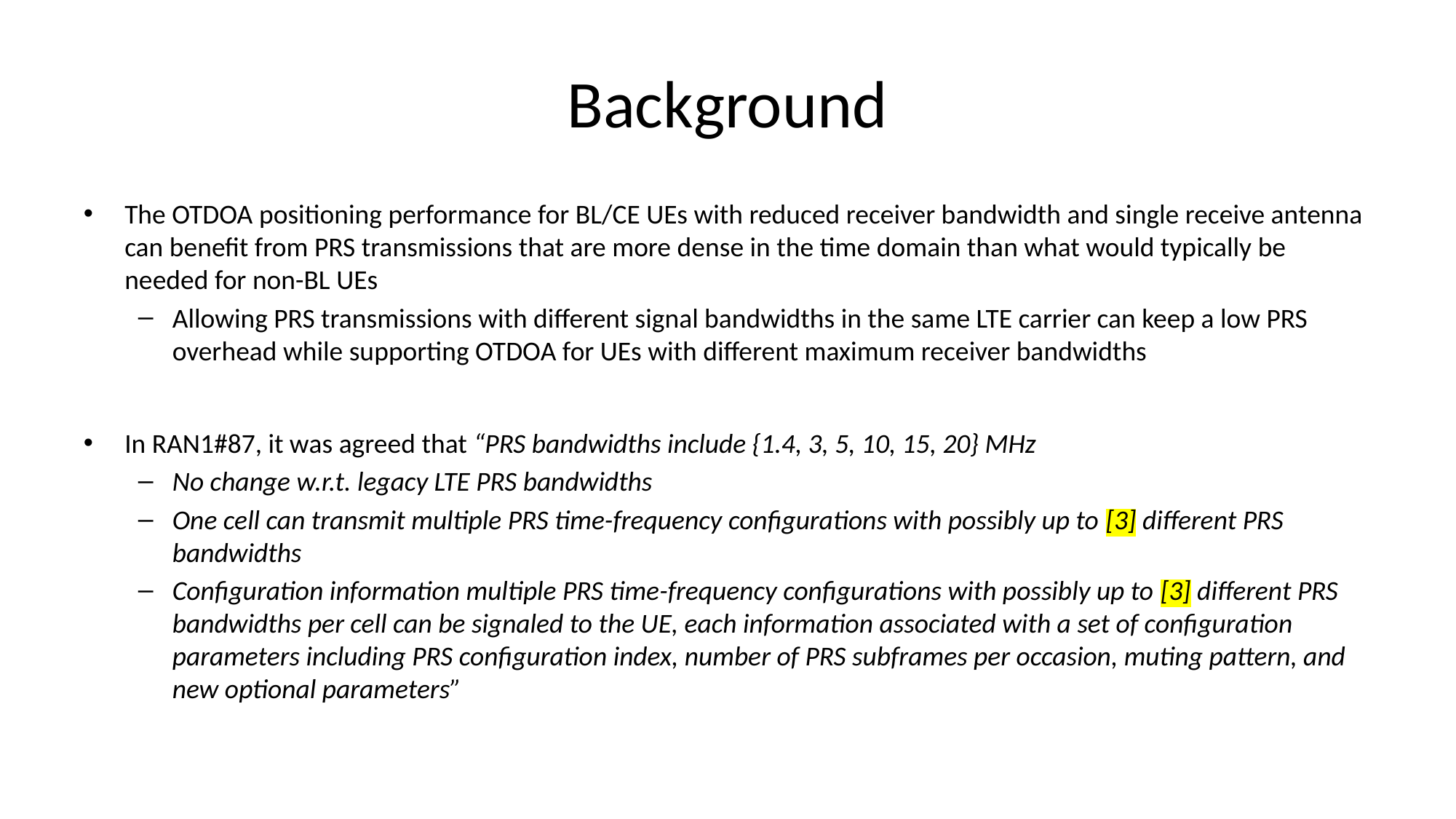

# Background
The OTDOA positioning performance for BL/CE UEs with reduced receiver bandwidth and single receive antenna can benefit from PRS transmissions that are more dense in the time domain than what would typically be needed for non-BL UEs
Allowing PRS transmissions with different signal bandwidths in the same LTE carrier can keep a low PRS overhead while supporting OTDOA for UEs with different maximum receiver bandwidths

In RAN1#87, it was agreed that “PRS bandwidths include {1.4, 3, 5, 10, 15, 20} MHz
No change w.r.t. legacy LTE PRS bandwidths
One cell can transmit multiple PRS time-frequency configurations with possibly up to [3] different PRS bandwidths
Configuration information multiple PRS time-frequency configurations with possibly up to [3] different PRS bandwidths per cell can be signaled to the UE, each information associated with a set of configuration parameters including PRS configuration index, number of PRS subframes per occasion, muting pattern, and new optional parameters”